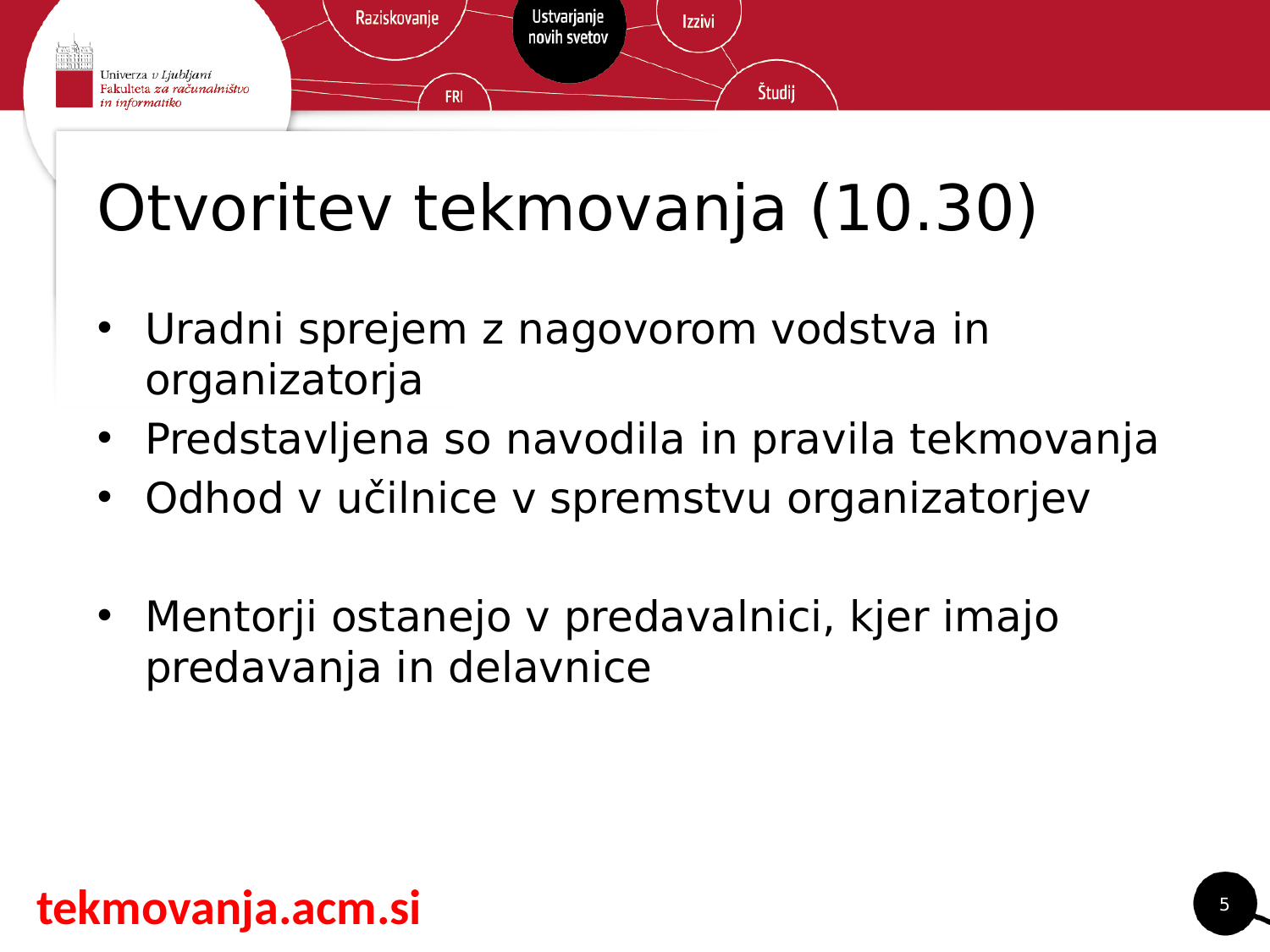

# Otvoritev tekmovanja (10.30)
Uradni sprejem z nagovorom vodstva in organizatorja
Predstavljena so navodila in pravila tekmovanja
Odhod v učilnice v spremstvu organizatorjev

Mentorji ostanejo v predavalnici, kjer imajo predavanja in delavnice
tekmovanja.acm.si
5